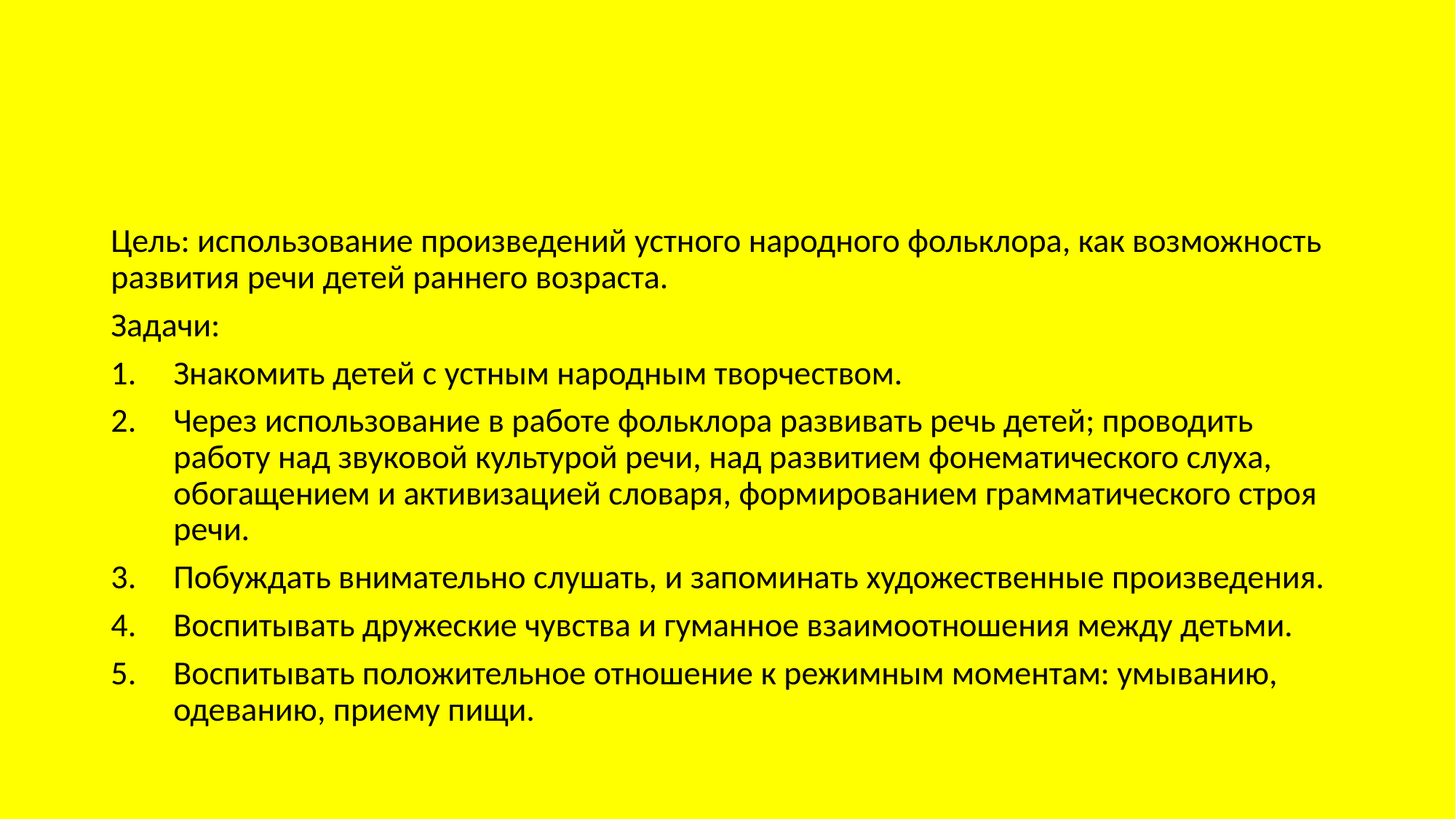

#
Цель: использование произведений устного народного фольклора, как возможность развития речи детей раннего возраста.
Задачи:
Знакомить детей с устным народным творчеством.
Через использование в работе фольклора развивать речь детей; проводить работу над звуковой культурой речи, над развитием фонематического слуха, обогащением и активизацией словаря, формированием грамматического строя речи.
Побуждать внимательно слушать, и запоминать художественные произведения.
Воспитывать дружеские чувства и гуманное взаимоотношения между детьми.
Воспитывать положительное отношение к режимным моментам: умыванию, одеванию, приему пищи.